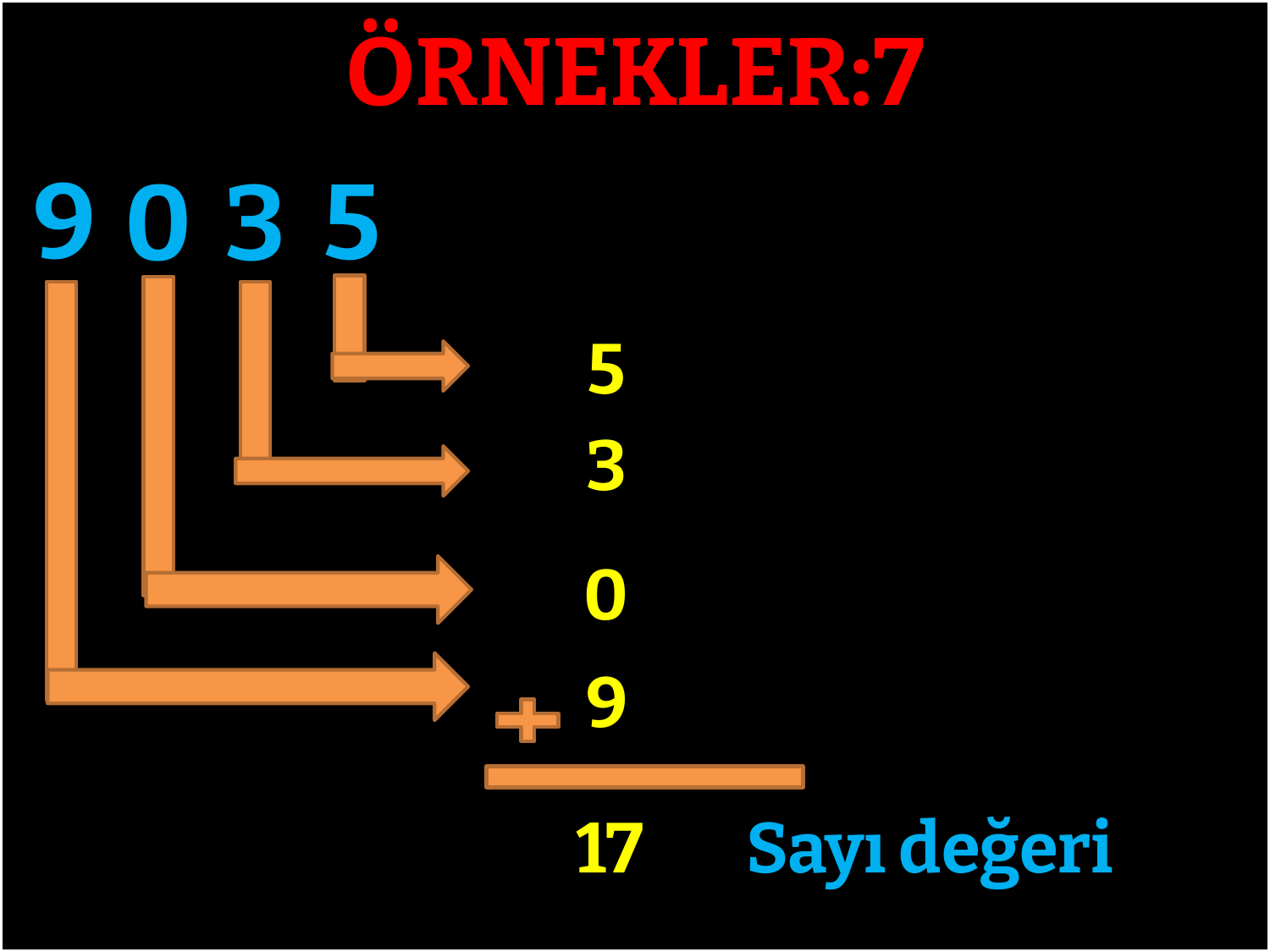

ÖRNEKLER:7
9
5
0
3

#
5

3

0

9

17
Sayı değeri